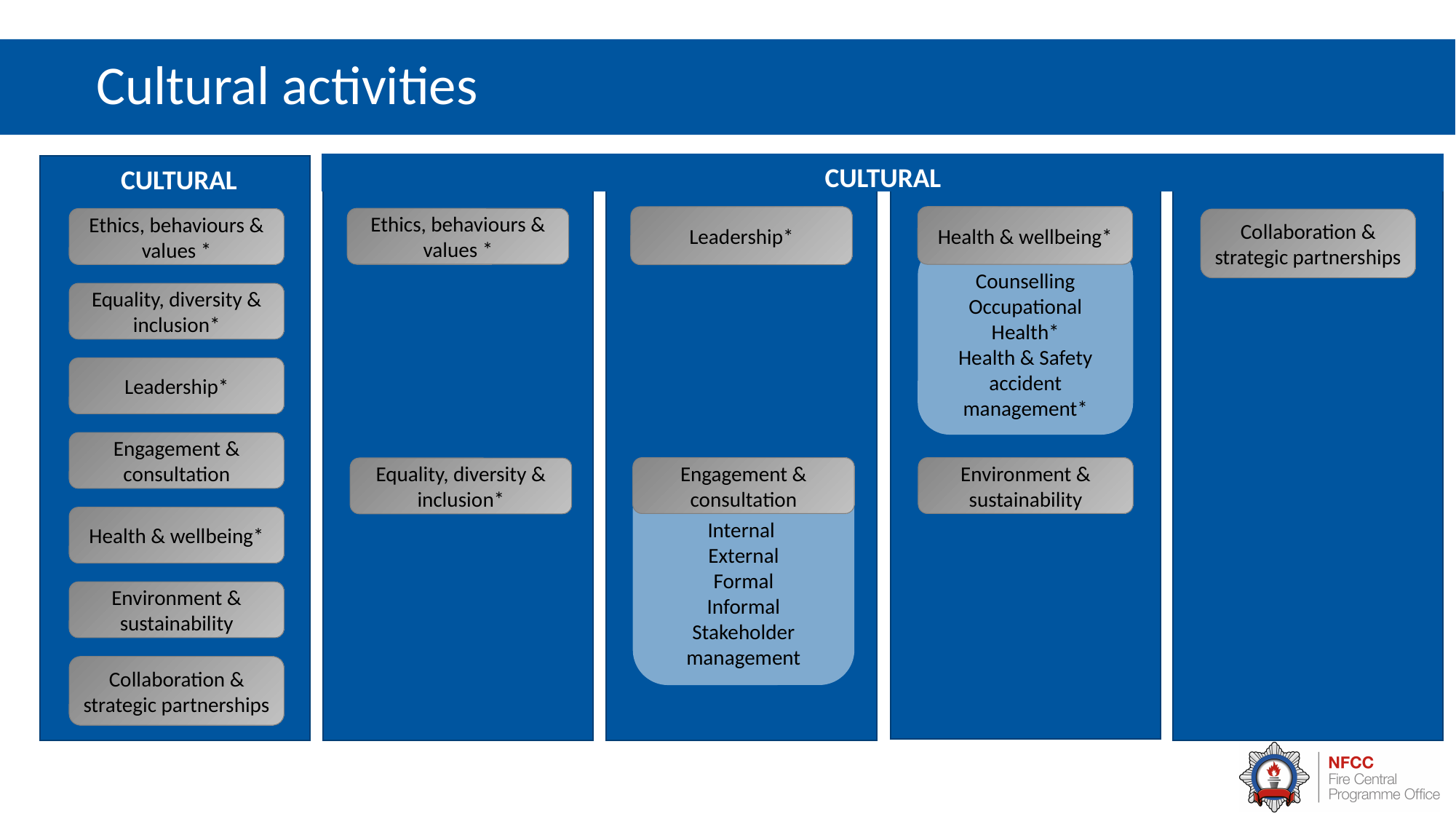

# Cultural activities

CULTURAL

CULTURAL
Leadership*
Health & wellbeing*
Ethics, behaviours & values *
Ethics, behaviours & values *
Collaboration & strategic partnerships
Counselling
Occupational Health*
Health & Safety
accident management*
Equality, diversity & inclusion*
Leadership*
Engagement & consultation
Engagement & consultation
Internal
External
Formal
Informal
Stakeholder management
Environment & sustainability
Equality, diversity & inclusion*
Health & wellbeing*
Environment & sustainability
Collaboration & strategic partnerships